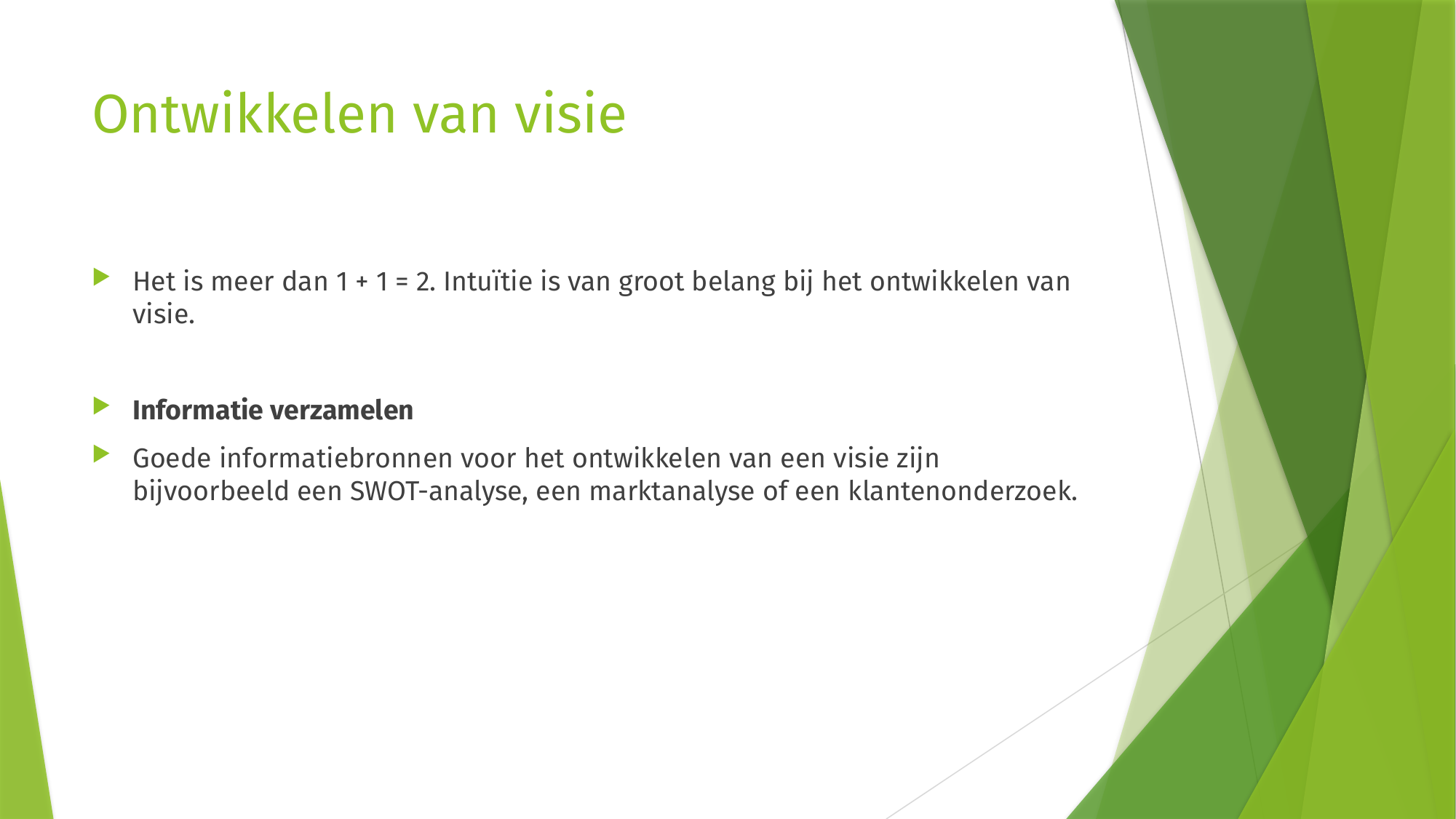

# Ontwikkelen van visie
Het is meer dan 1 + 1 = 2. Intuïtie is van groot belang bij het ontwikkelen van visie.

Informatie verzamelen
Goede informatiebronnen voor het ontwikkelen van een visie zijn bijvoorbeeld een SWOT-analyse, een marktanalyse of een klantenonderzoek.